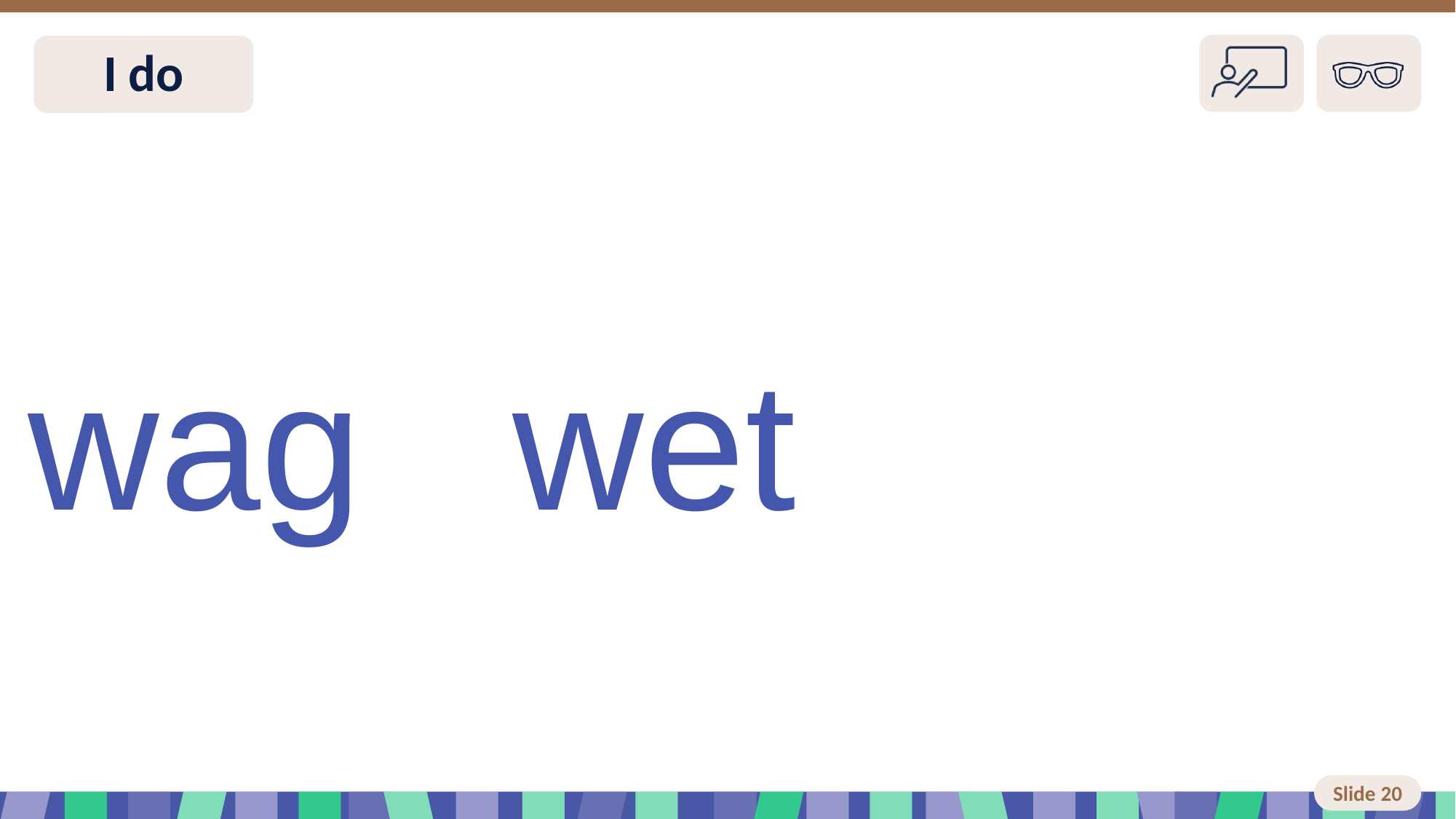

# Slide 20 I do
wag   wet